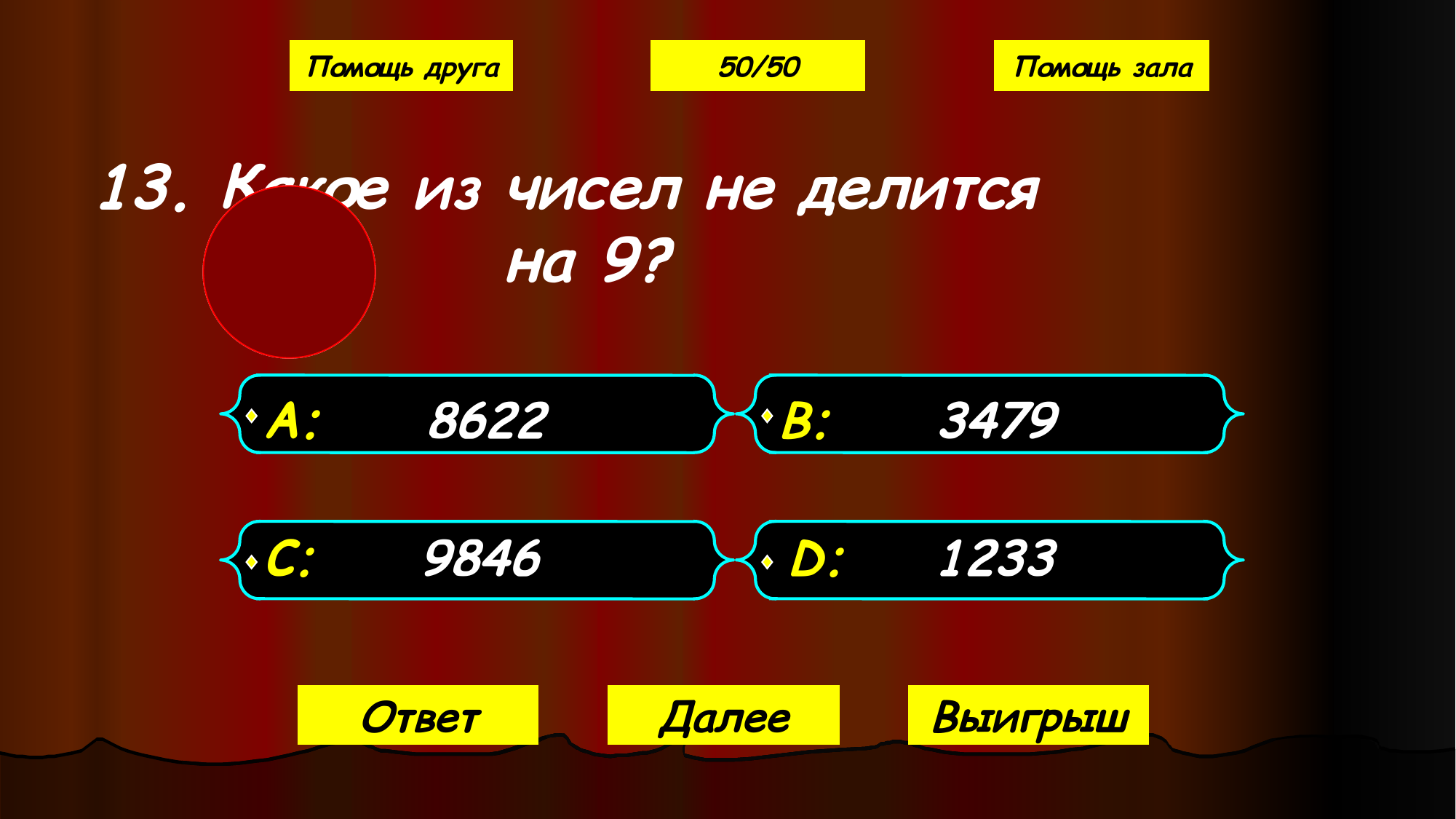

Помощь друга
50/50
Помощь зала
 13. Какое из чисел не делится
на 9?

А:     8622
В:     3479

С:     9846

D:     1233

Ответ
Далее
Выигрыш